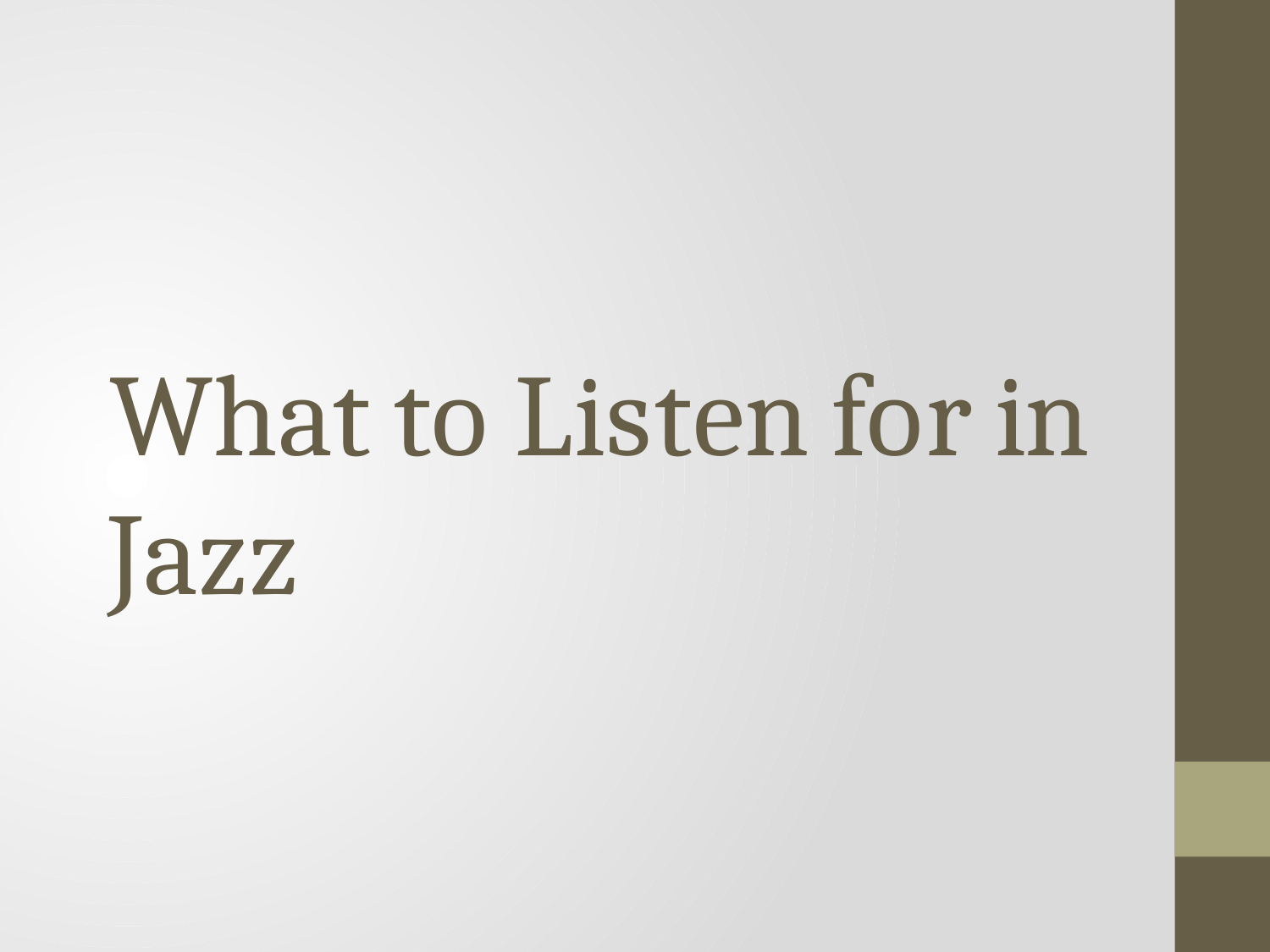

# What to Listen for in Jazz